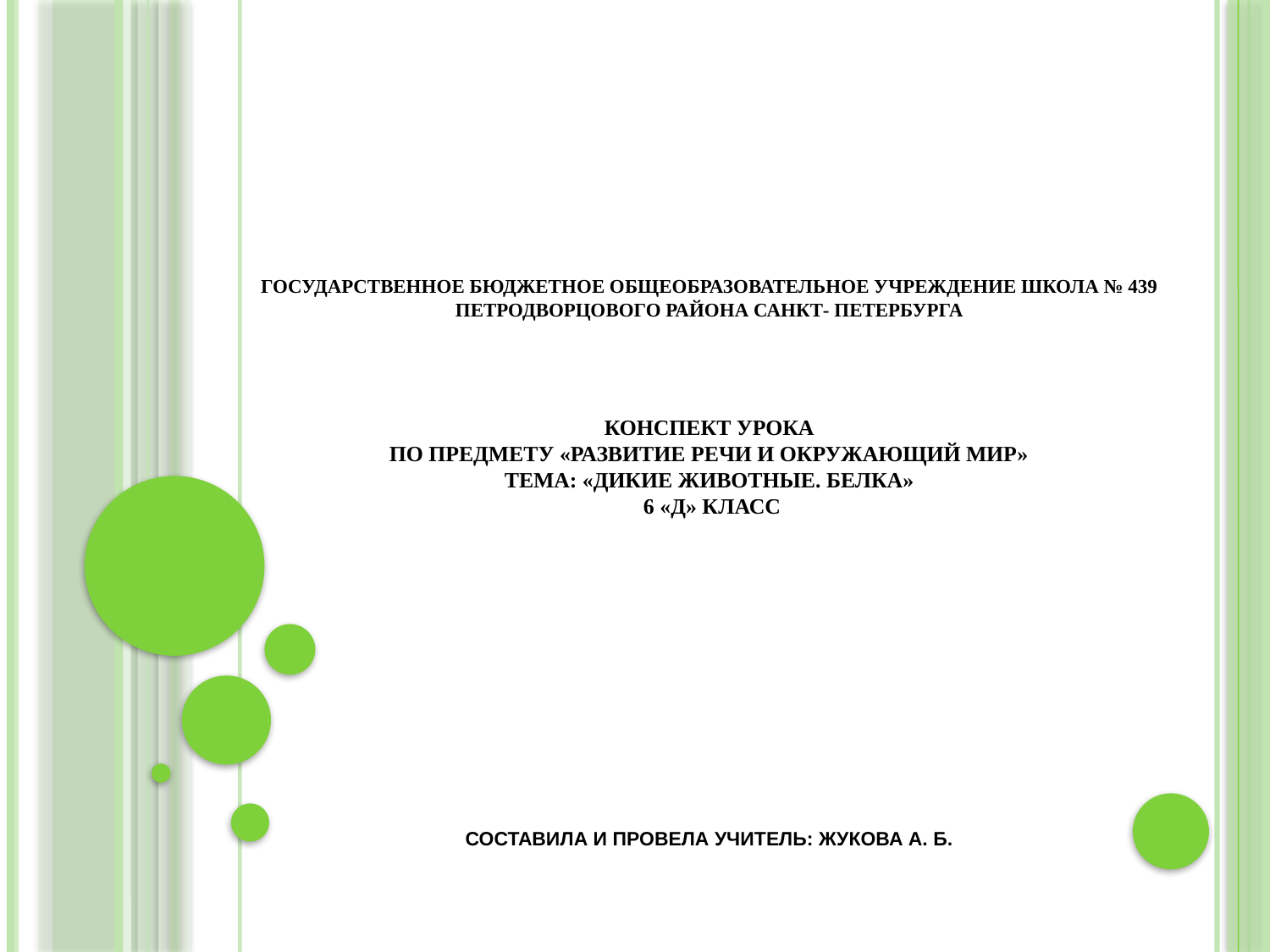

# Государственное бюджетное общеобразовательное учреждение школа № 439 Петродворцового района Санкт- Петербурга     Конспект урока по предмету «Развитие речи и окружающий мир» Тема: «Дикие животные. Белка»  6 «Д» класс                         Составила и провела учитель: Жукова А. Б.